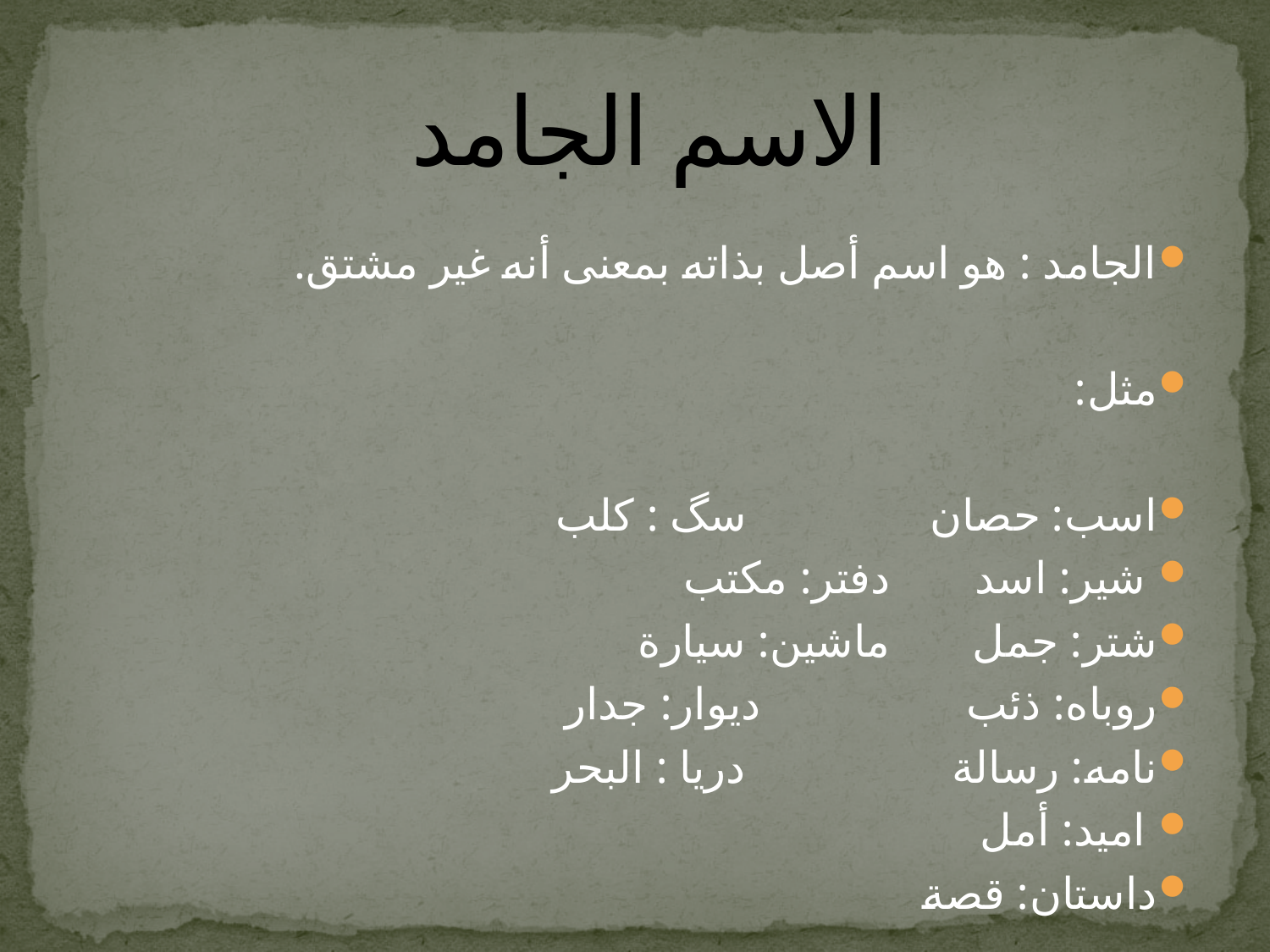

# الاسم الجامد
الجامد : هو اسم أصل بذاته بمعنى أنه غير مشتق.

مثل:

اسب: حصان                سگ : کلب
 شير: اسد		  دفتر: مكتب
شتر: جمل  		  ماشين: سيارة
روباه: ذئب                  ديوار: جدار
نامه: رسالة                  دريا : البحر
 اميد: أمل
داستان: قصة